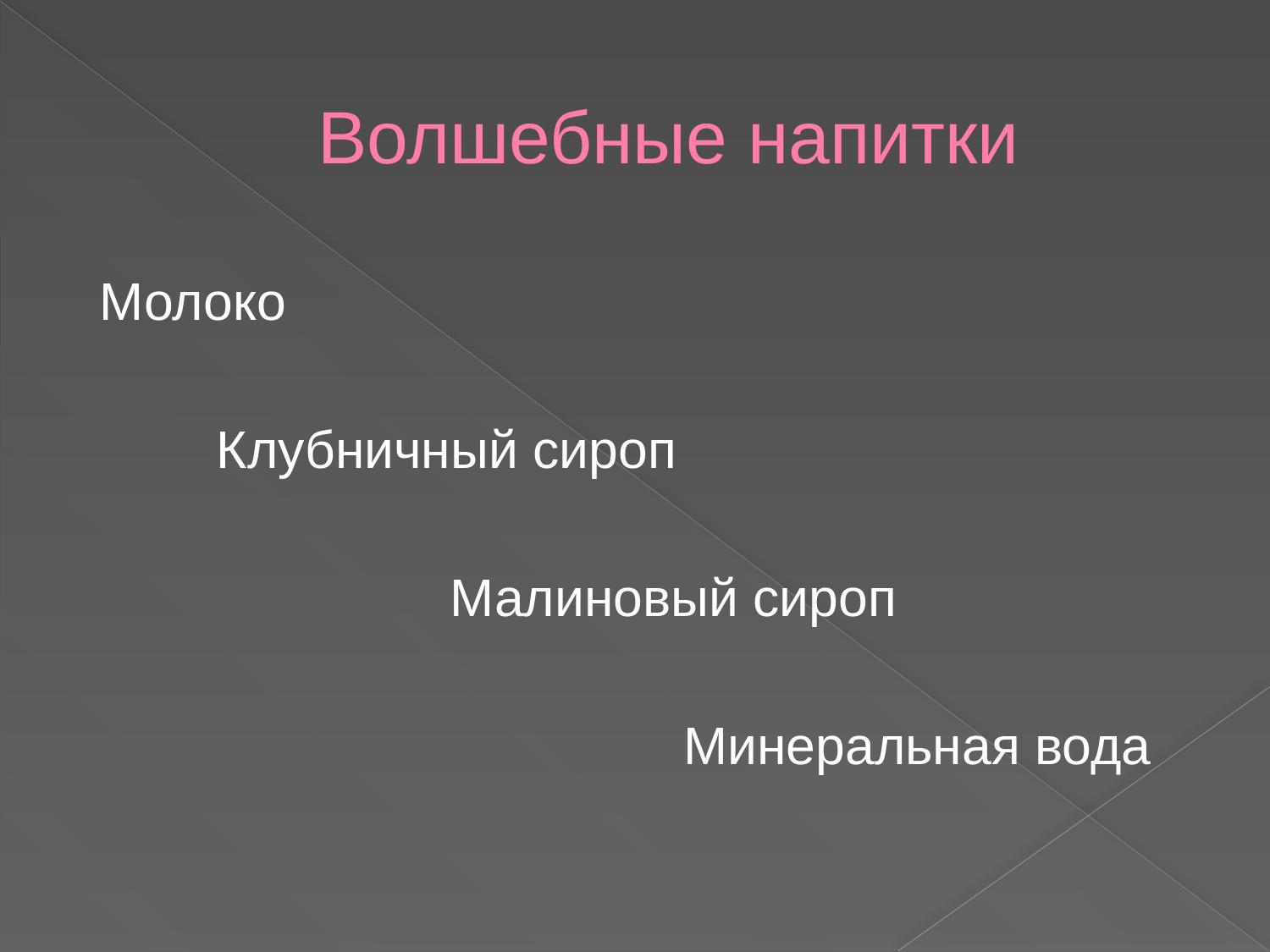

# Волшебные напитки
 Молоко

         Клубничный сироп

                         Малиновый сироп

                                         Минеральная вода